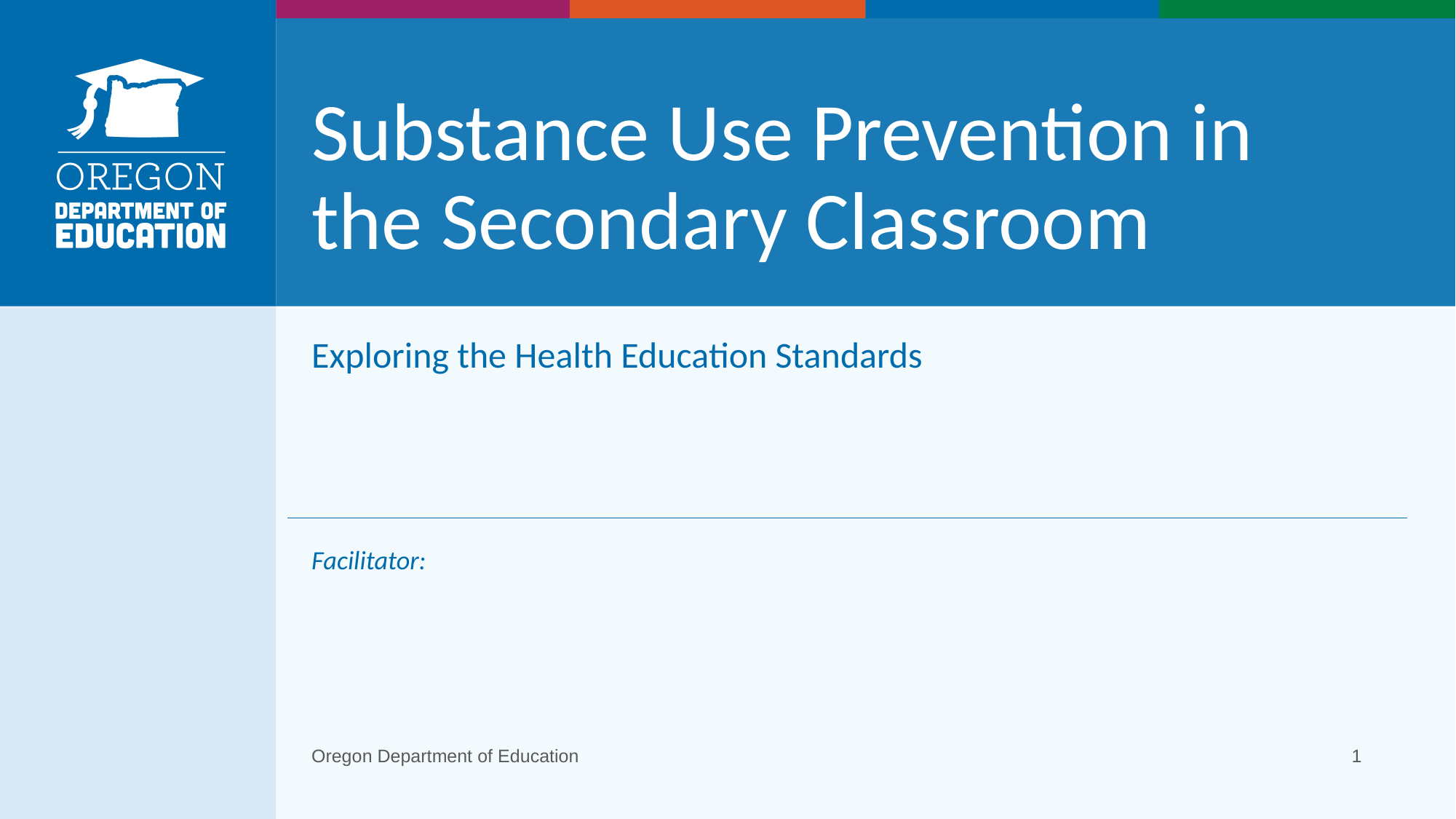

# Substance Use Prevention in the Secondary Classroom
Exploring the Health Education Standards
Facilitator:
Oregon Department of Education
1